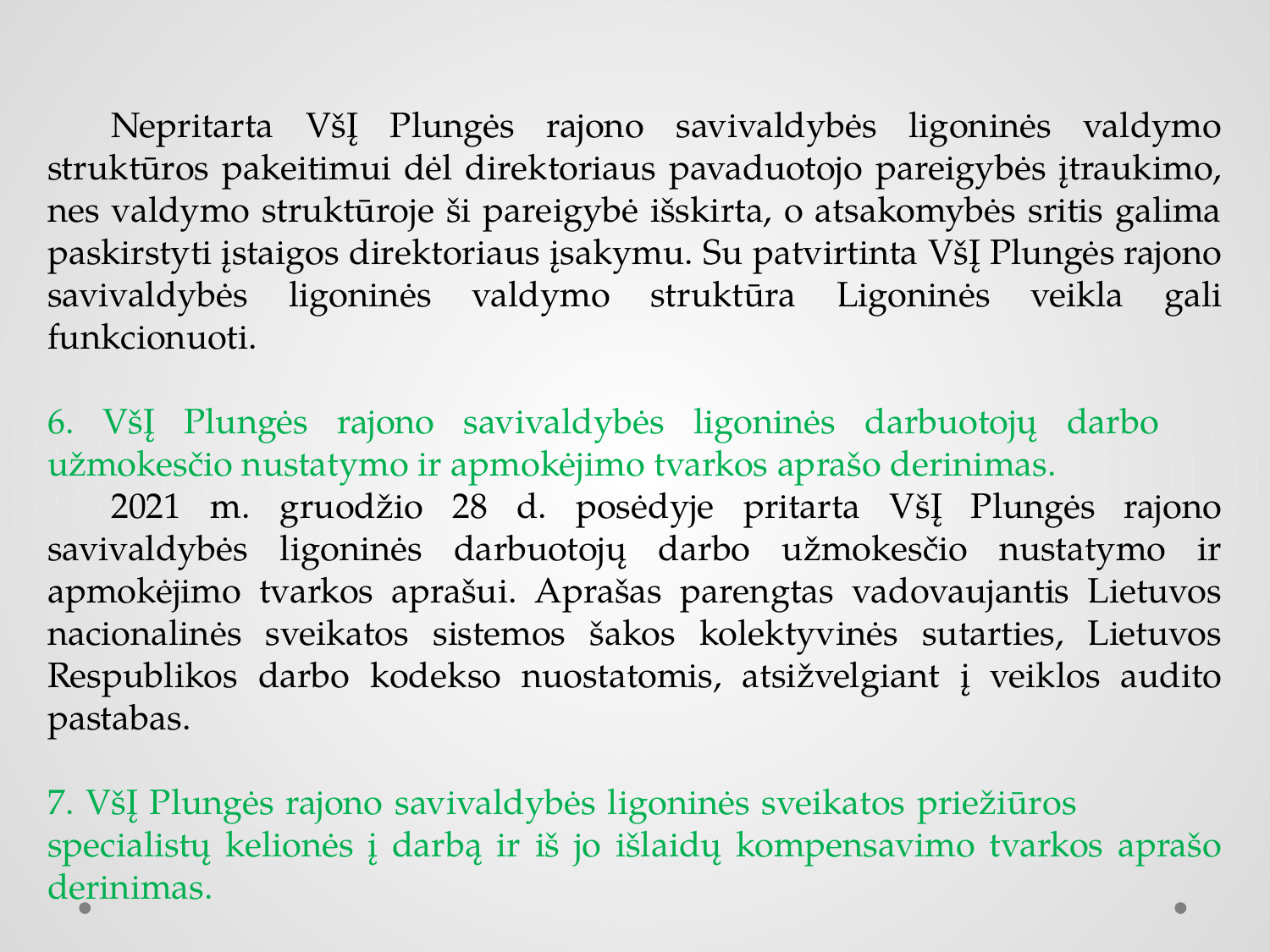

Nepritarta VšĮ Plungės rajono savivaldybės ligoninės valdymo struktūros pakeitimui dėl direktoriaus pavaduotojo pareigybės įtraukimo, nes valdymo struktūroje ši pareigybė išskirta, o atsakomybės sritis galima paskirstyti įstaigos direktoriaus įsakymu. Su patvirtinta VšĮ Plungės rajono savivaldybės ligoninės valdymo struktūra Ligoninės veikla gali funkcionuoti.

6. VšĮ Plungės rajono savivaldybės ligoninės darbuotojų darbo 	užmokesčio nustatymo ir apmokėjimo tvarkos aprašo derinimas.
	2021 m. gruodžio 28 d. posėdyje pritarta VšĮ Plungės rajono savivaldybės ligoninės darbuotojų darbo užmokesčio nustatymo ir apmokėjimo tvarkos aprašui. Aprašas parengtas vadovaujantis Lietuvos nacionalinės sveikatos sistemos šakos kolektyvinės sutarties, Lietuvos Respublikos darbo kodekso nuostatomis, atsižvelgiant į veiklos audito pastabas.

7. VšĮ Plungės rajono savivaldybės ligoninės sveikatos priežiūros     	specialistų kelionės į darbą ir iš jo išlaidų kompensavimo tvarkos aprašo derinimas.